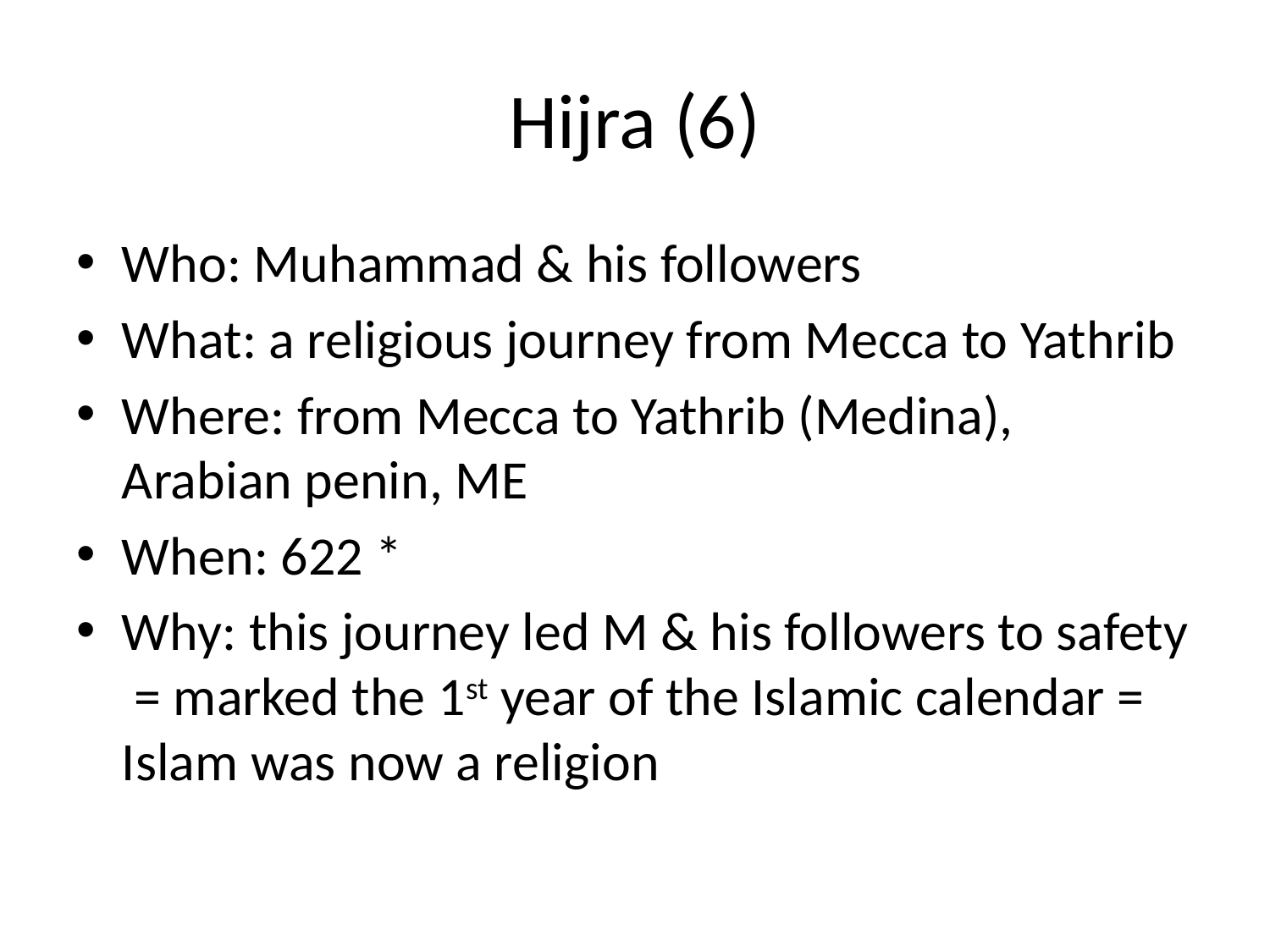

# Hijra (6)
Who: Muhammad & his followers
What: a religious journey from Mecca to Yathrib
Where: from Mecca to Yathrib (Medina), Arabian penin, ME
When: 622 *
Why: this journey led M & his followers to safety  = marked the 1st year of the Islamic calendar = Islam was now a religion